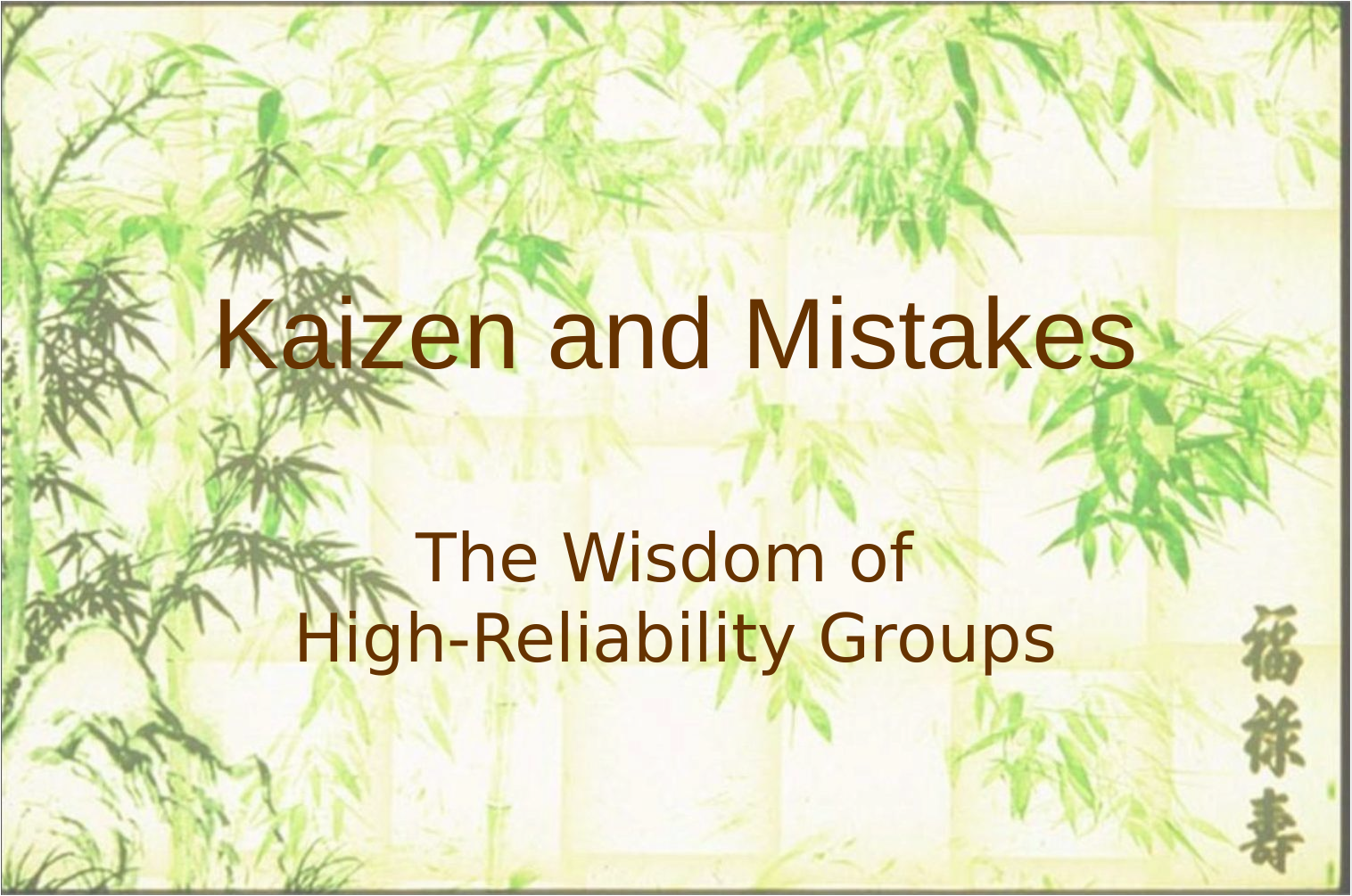

# Kaizen and Mistakes
The Wisdom of
High-Reliability Groups